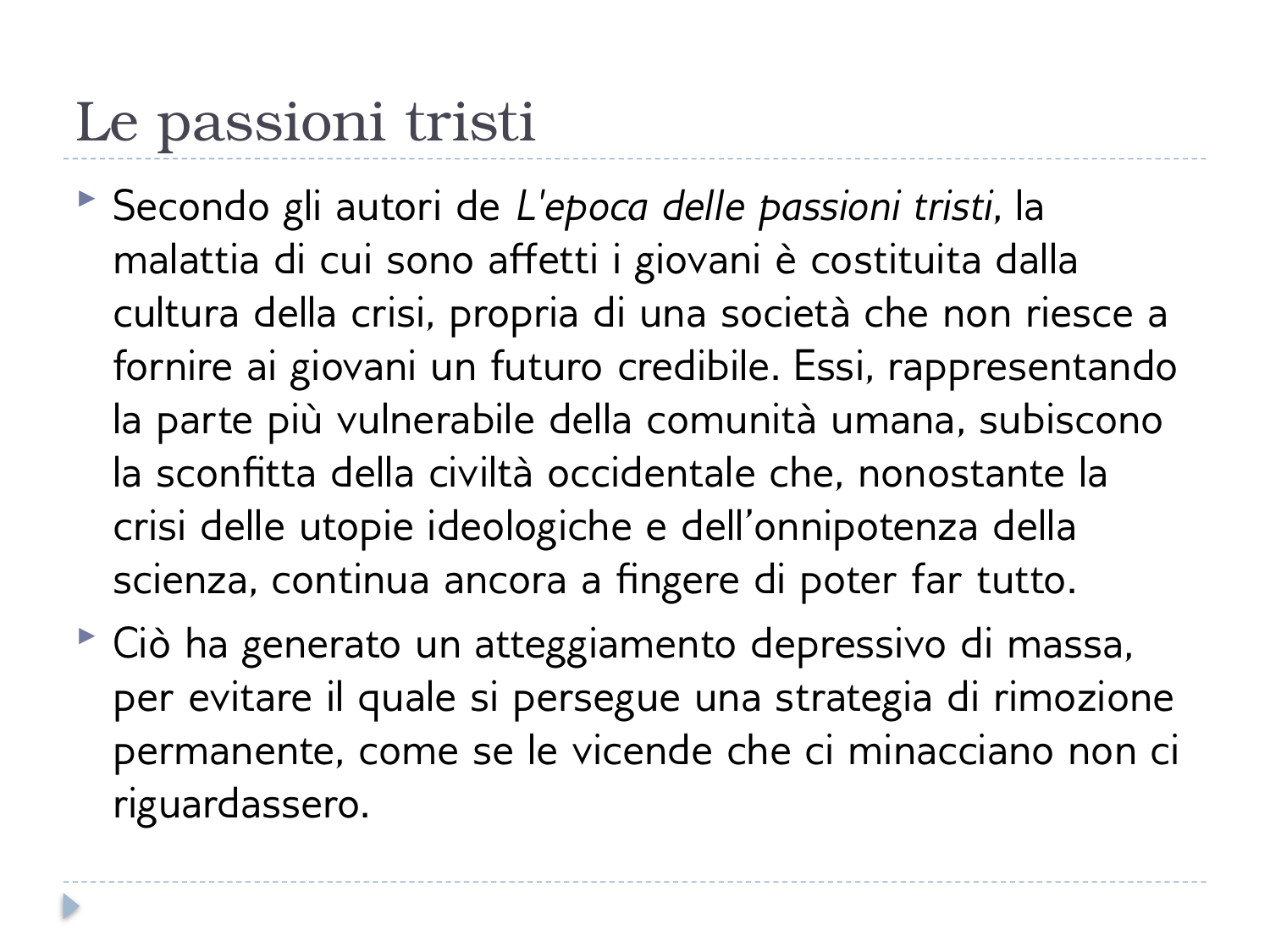

# Le passioni tristi
Secondo gli autori de L'epoca delle passioni tristi, la malattia di cui sono affetti i giovani è costituita dalla cultura della crisi, propria di una società che non riesce a fornire ai giovani un futuro credibile. Essi, rappresentando la parte più vulnerabile della comunità umana, subiscono la sconfitta della civiltà occidentale che, nonostante la crisi delle utopie ideologiche e dell’onnipotenza della scienza, continua ancora a fingere di poter far tutto.
Ciò ha generato un atteggiamento depressivo di massa, per evitare il quale si persegue una strategia di rimozione permanente, come se le vicende che ci minacciano non ci riguardassero.